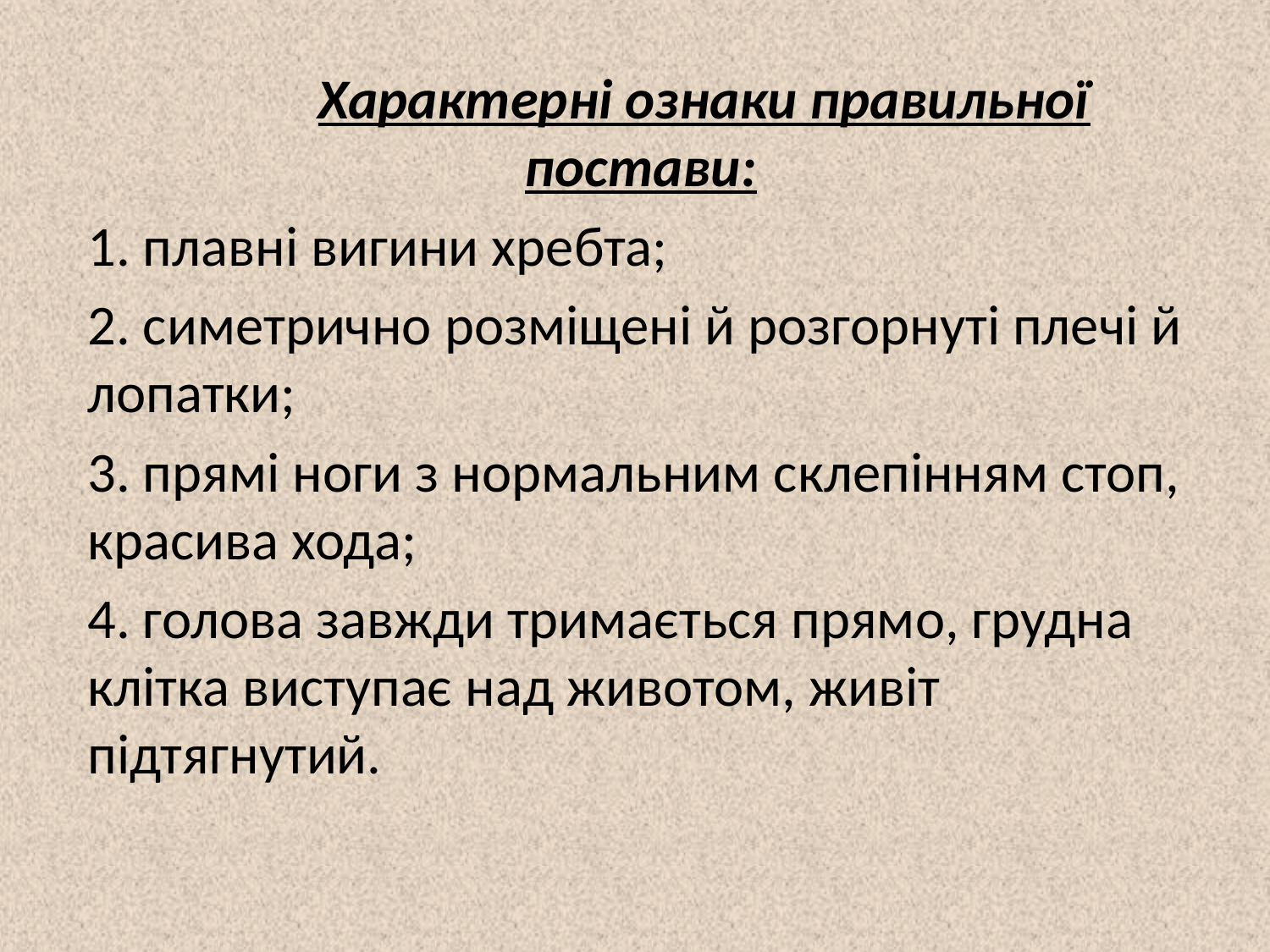

Характерні ознаки правильної постави:
1. плавні вигини хребта;
2. симетрично розміщені й розгорнуті плечі й лопатки;
3. прямі ноги з нормальним склепінням стоп, красива хода;
4. голова завжди тримається прямо, грудна клітка виступає над животом, живіт підтягнутий.